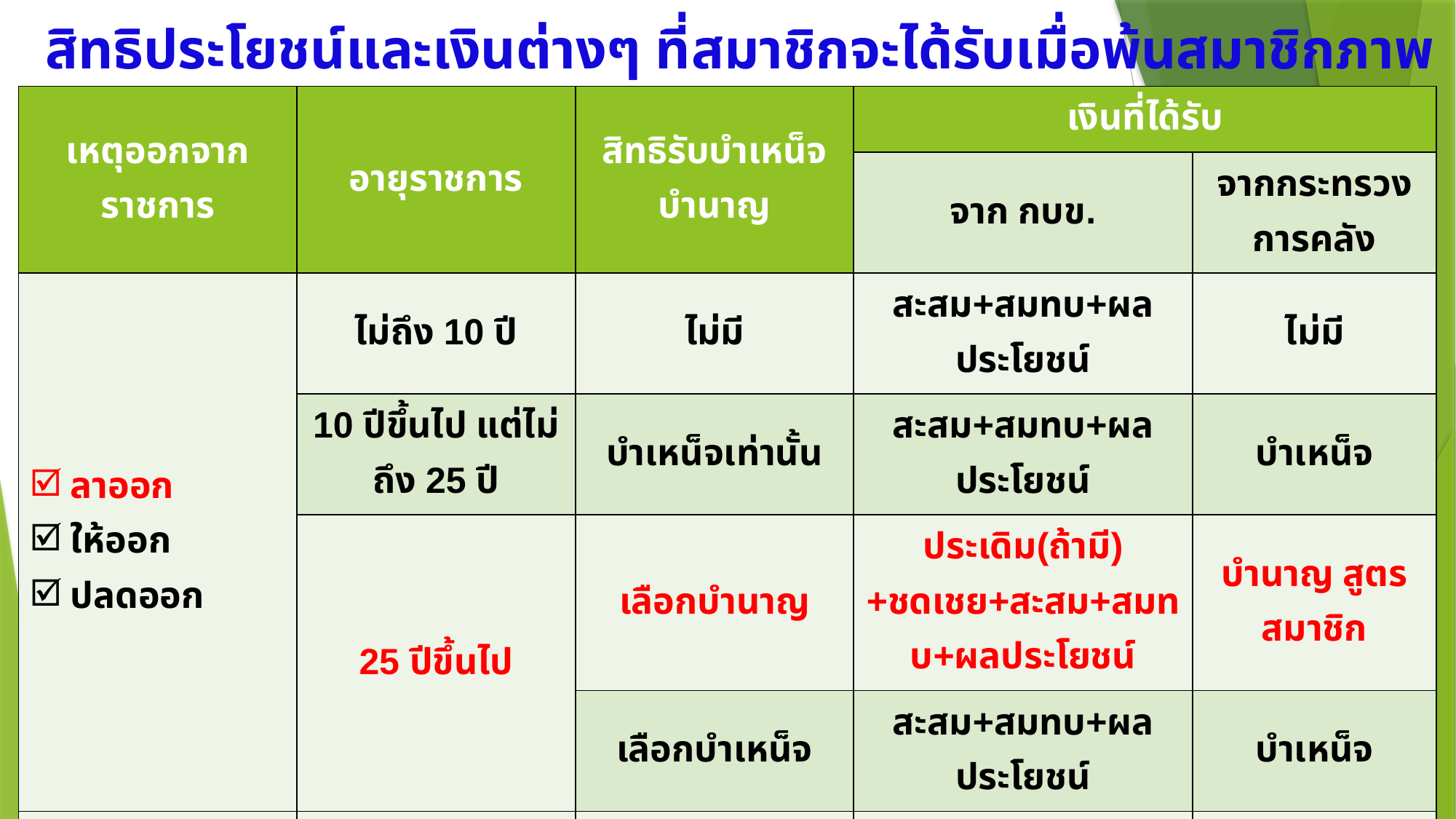

สิทธิประโยชน์และเงินต่างๆ ที่สมาชิกจะได้รับเมื่อพ้นสมาชิกภาพ
| เหตุออกจากราชการ | อายุราชการ | สิทธิรับบำเหน็จบำนาญ | เงินที่ได้รับ |  |
| --- | --- | --- | --- | --- |
|  |  |  | จาก กบข. | จากกระทรวงการคลัง |
| ลาออก ให้ออก ปลดออก | ไม่ถึง 10 ปี | ไม่มี | สะสม+สมทบ+ผลประโยชน์ | ไม่มี |
|  | 10 ปีขึ้นไป แต่ไม่ถึง 25 ปี | บำเหน็จเท่านั้น | สะสม+สมทบ+ผลประโยชน์ | บำเหน็จ |
|  | 25 ปีขึ้นไป | เลือกบำนาญ | ประเดิม(ถ้ามี)+ชดเชย+สะสม+สมทบ+ผลประโยชน์ | บำนาญ สูตรสมาชิก |
|  |  | เลือกบำเหน็จ | สะสม+สมทบ+ผลประโยชน์ | บำเหน็จ |
| เกษียณ สูงอายุ (50 ปีขึ้นไป) ทุพพลภาพ ทดแทน | ไม่ถึง 1 ปี | ไม่มี | สะสม+สมทบ+ผลประโยชน์ | ไม่มี |
|  | 1 ปีขึ้นไป แต่ไม่ถึง 10 ปี | บำเหน็จเท่านั้น | สะสม+สมทบ+ผลประโยชน์ | บำเหน็จ |
|  | 10 ปีขึ้นไป | เลือกบำนาญ | ประเดิม(ถ้ามี)+ชดเชย+สะสม+สมทบ+ผลประโยชน์ | บำนาญ สูตรสมาชิก |
|  |  | เลือกบำเหน็จ | สะสม+สมทบ+ผลประโยชน์ | บำเหน็จ |